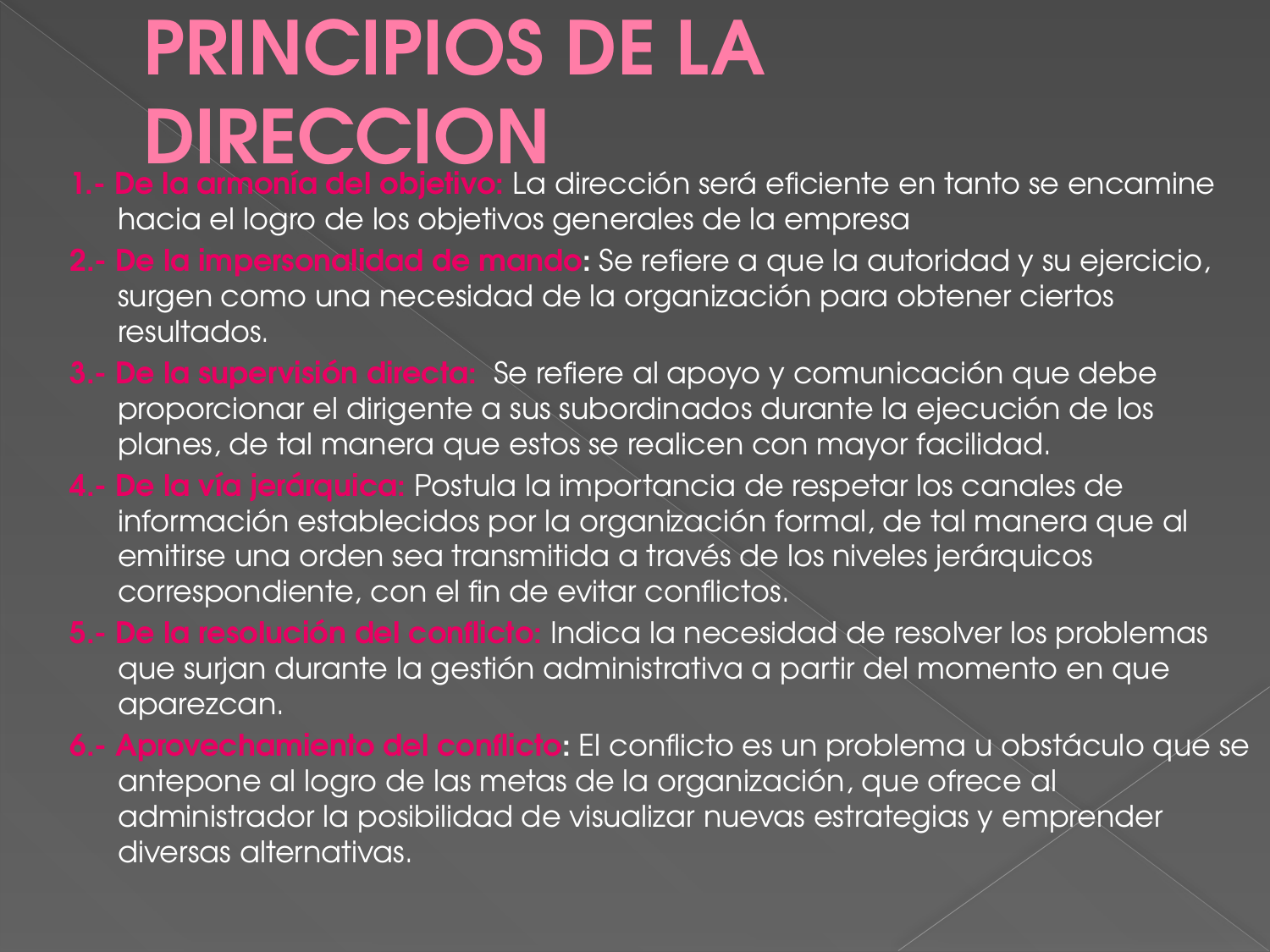

# PRINCIPIOS DE LA DIRECCION
1.- De la armonía del objetivo: La dirección será eficiente en tanto se encamine hacia el logro de los objetivos generales de la empresa
2.- De la impersonalidad de mando: Se refiere a que la autoridad y su ejercicio, surgen como una necesidad de la organización para obtener ciertos resultados.
3.- De la supervisión directa:  Se refiere al apoyo y comunicación que debe proporcionar el dirigente a sus subordinados durante la ejecución de los planes, de tal manera que estos se realicen con mayor facilidad.
4.- De la vía jerárquica: Postula la importancia de respetar los canales de información establecidos por la organización formal, de tal manera que al emitirse una orden sea transmitida a través de los niveles jerárquicos correspondiente, con el fin de evitar conflictos.
5.- De la resolución del conflicto: Indica la necesidad de resolver los problemas que surjan durante la gestión administrativa a partir del momento en que aparezcan.
6.- Aprovechamiento del conflicto: El conflicto es un problema u obstáculo que se antepone al logro de las metas de la organización, que ofrece al administrador la posibilidad de visualizar nuevas estrategias y emprender diversas alternativas.